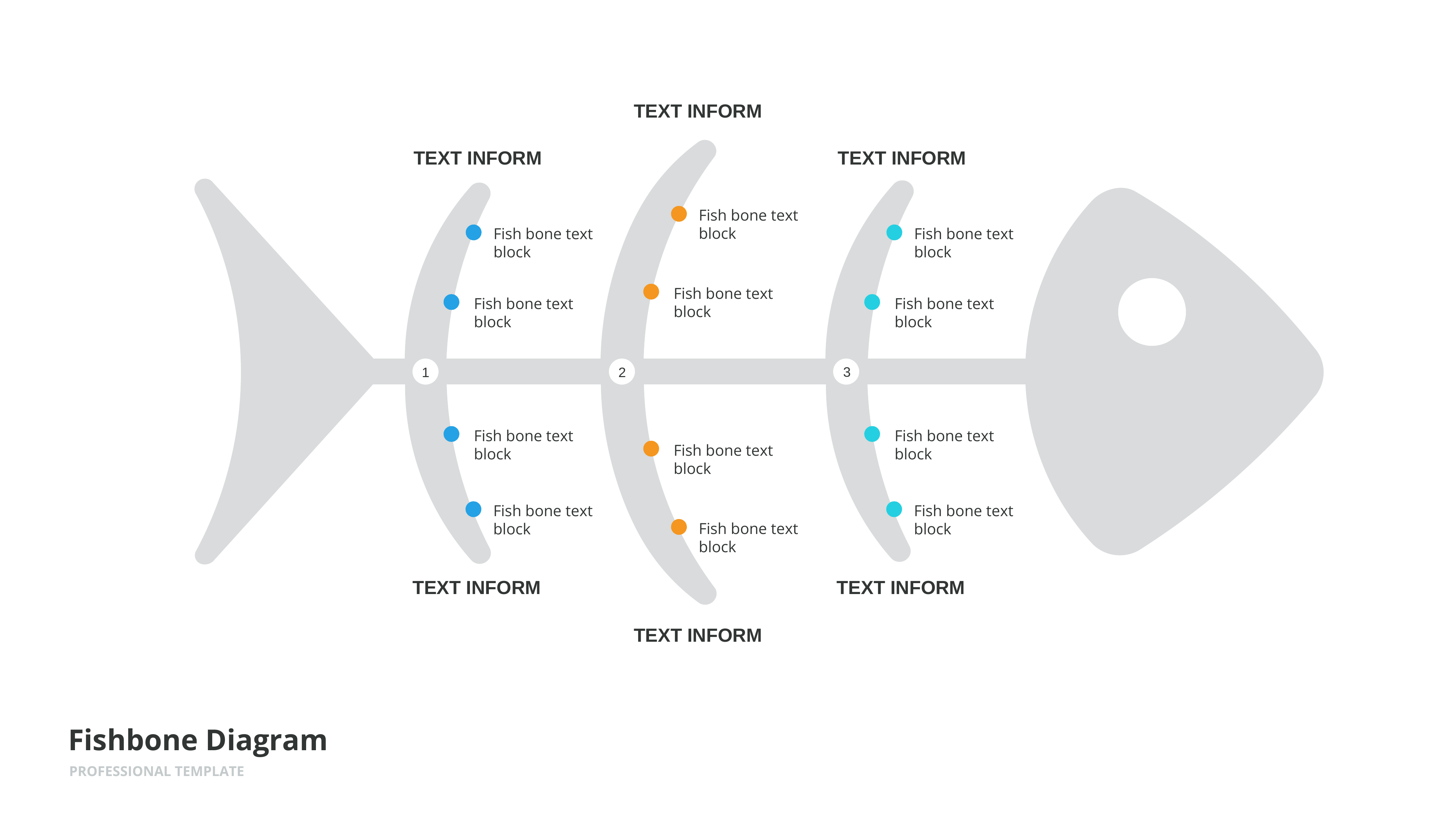

Text inform

Text inform
Text inform

Fish bone text
block

Fish bone text
block
Fish bone text
block

Fish bone text
block

Fish bone text
block
Fish bone text
block

3
2
1

Fish bone text
block
Fish bone text
block

Fish bone text
block

Fish bone text
block
Fish bone text
block

Fish bone text
block

Text inform
Text inform
Text inform